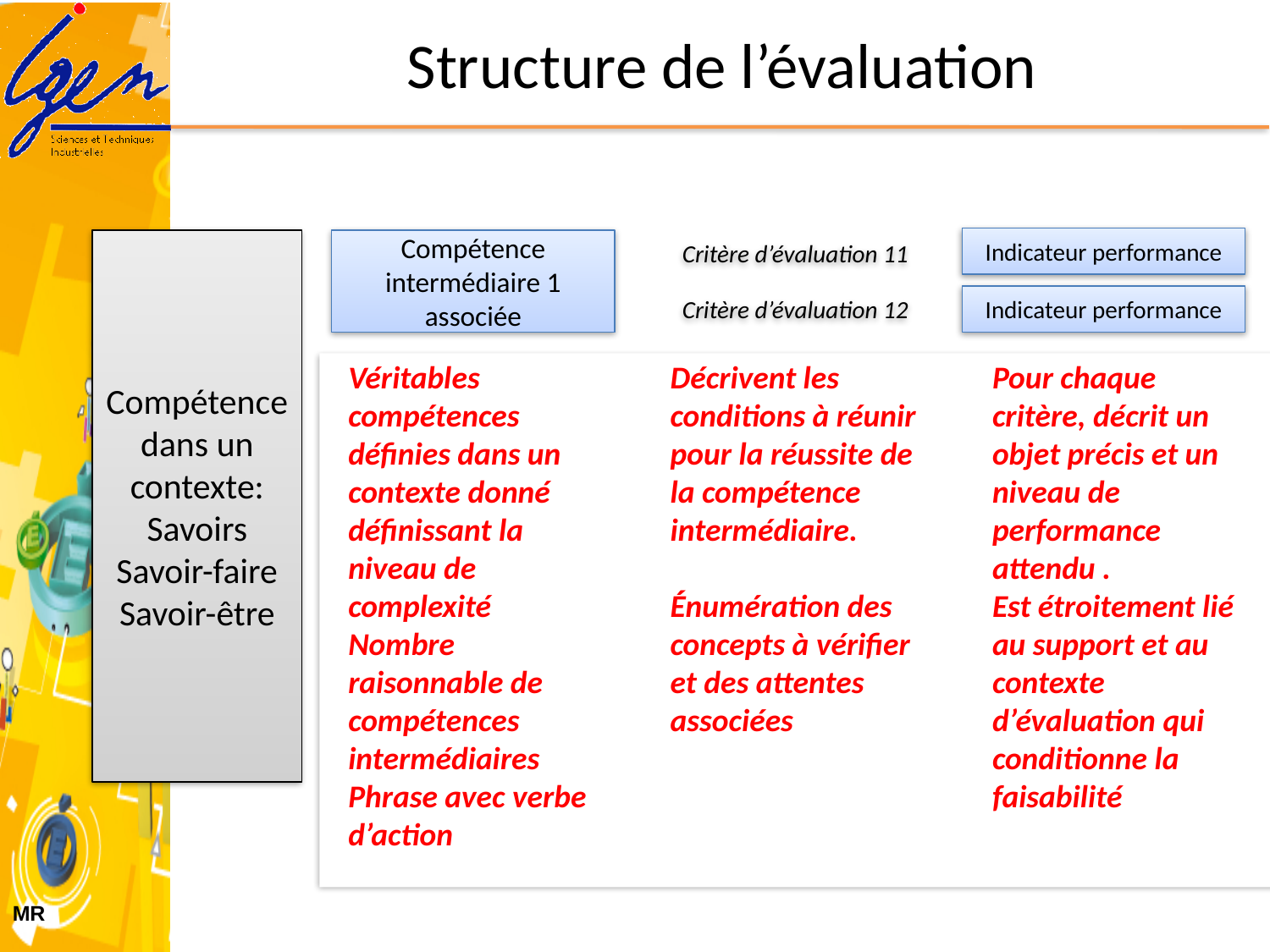

# Structure de l’évaluation
Indicateur performance
Compétence dans un
contexte:
Savoirs
Savoir-faire
Savoir-être
Compétence intermédiaire 1 associée
Critère d’évaluation 11
Critère d’évaluation 12
Indicateur performance
Véritables compétences définies dans un contexte donné définissant la niveau de complexité
Nombre raisonnable de compétences intermédiaires
Phrase avec verbe d’action
Décrivent les conditions à réunir pour la réussite de la compétence intermédiaire.

Énumération des concepts à vérifier et des attentes associées
Pour chaque critère, décrit un objet précis et un niveau de performance attendu .
Est étroitement lié au support et au contexte d’évaluation qui conditionne la faisabilité

Indicateur performance
Compétence intermédiaire 2 associée
Critère d’évaluation 21
Indicateur performance
Indicateur performance
Critère d’évaluation 22
Indicateur performance
Critère d’évaluation 23
Indicateur performance
Compétence intermédiaire n associée
Indicateur performance
Critère d’évaluation n1
Indicateur performance